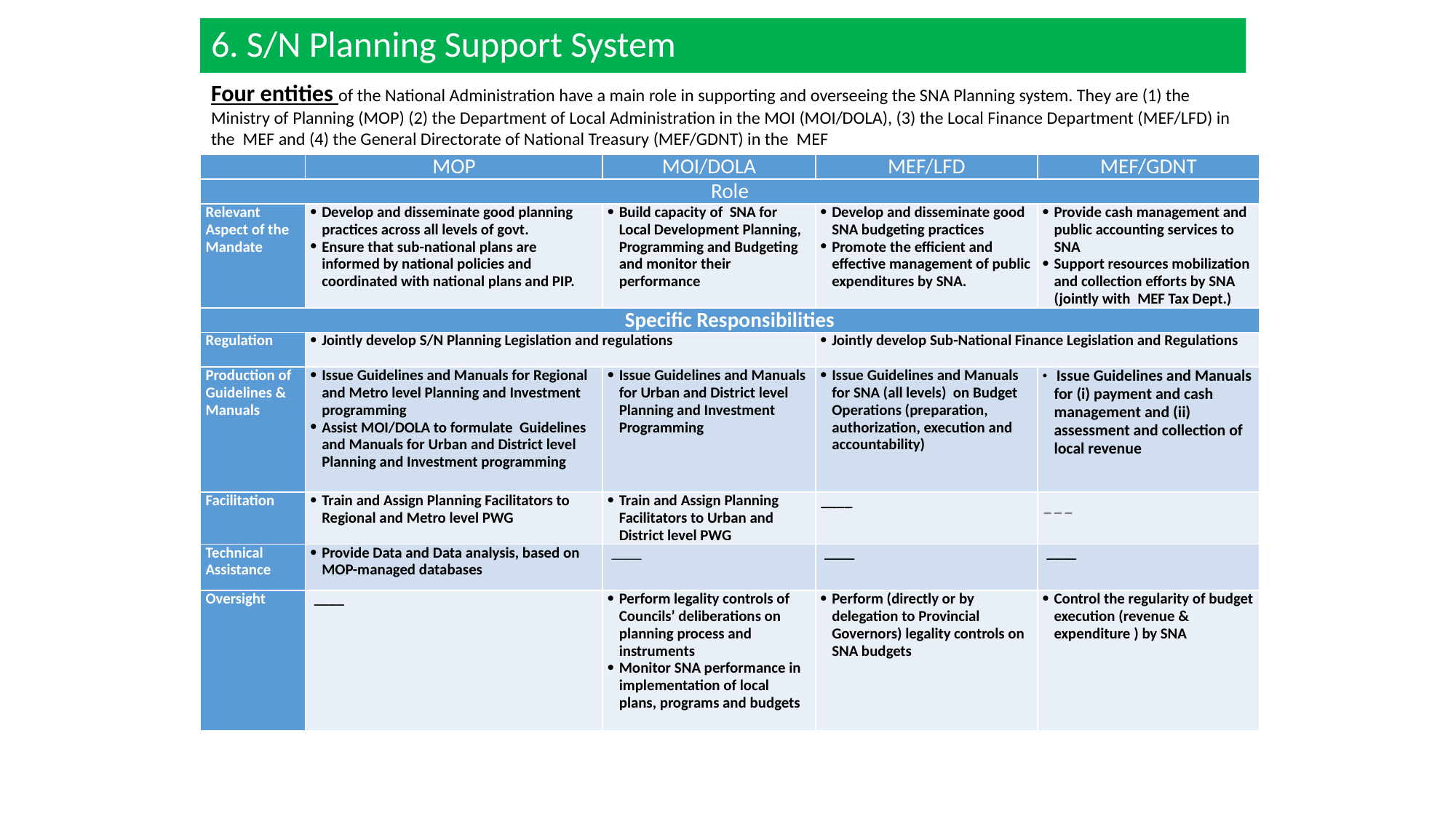

# 6. S/N Planning Support System
Four entities of the National Administration have a main role in supporting and overseeing the SNA Planning system. They are (1) the Ministry of Planning (MOP) (2) the Department of Local Administration in the MOI (MOI/DOLA), (3) the Local Finance Department (MEF/LFD) in the  MEF and (4) the General Directorate of National Treasury (MEF/GDNT) in the  MEF
|  | MOP | MOI/DOLA | MEF/LFD | MEF/GDNT |
| --- | --- | --- | --- | --- |
| Role |  |  |  |  |
| Relevant Aspect of the Mandate | Develop and disseminate good planning practices across all levels of govt. Ensure that sub-national plans are informed by national policies and coordinated with national plans and PIP. | Build capacity of SNA for Local Development Planning, Programming and Budgeting and monitor their performance | Develop and disseminate good SNA budgeting practices Promote the efficient and effective management of public expenditures by SNA. | Provide cash management and public accounting services to SNA Support resources mobilization and collection efforts by SNA (jointly with MEF Tax Dept.) |
| Specific Responsibilities |  |  |  |  |
| Regulation | Jointly develop S/N Planning Legislation and regulations |  | Jointly develop Sub-National Finance Legislation and Regulations |  |
| Production of Guidelines & Manuals | Issue Guidelines and Manuals for Regional and Metro level Planning and Investment programming Assist MOI/DOLA to formulate Guidelines and Manuals for Urban and District level Planning and Investment programming | Issue Guidelines and Manuals for Urban and District level Planning and Investment Programming | Issue Guidelines and Manuals for SNA (all levels) on Budget Operations (preparation, authorization, execution and accountability) | Issue Guidelines and Manuals for (i) payment and cash management and (ii) assessment and collection of local revenue |
| Facilitation | Train and Assign Planning Facilitators to Regional and Metro level PWG | Train and Assign Planning Facilitators to Urban and District level PWG | \_\_\_\_ | \_\_\_ |
| Technical Assistance | Provide Data and Data analysis, based on MOP-managed databases | \_\_\_\_ | \_\_\_\_ | \_\_\_\_ |
| Oversight | \_\_\_\_ | Perform legality controls of Councils’ deliberations on planning process and instruments Monitor SNA performance in implementation of local plans, programs and budgets | Perform (directly or by delegation to Provincial Governors) legality controls on SNA budgets | Control the regularity of budget execution (revenue & expenditure ) by SNA |